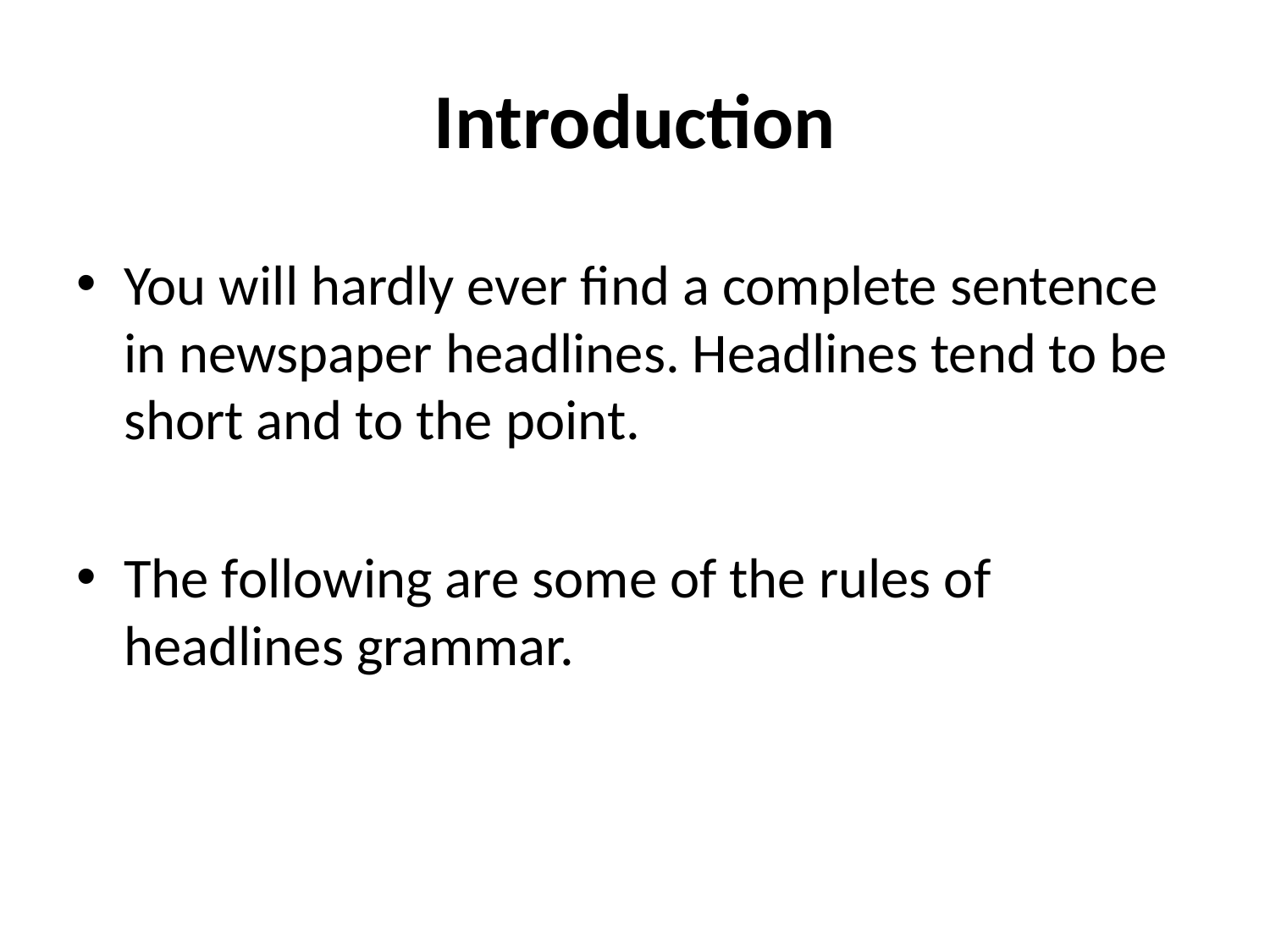

# Introduction
You will hardly ever find a complete sentence in newspaper headlines. Headlines tend to be short and to the point.

The following are some of the rules of headlines grammar.